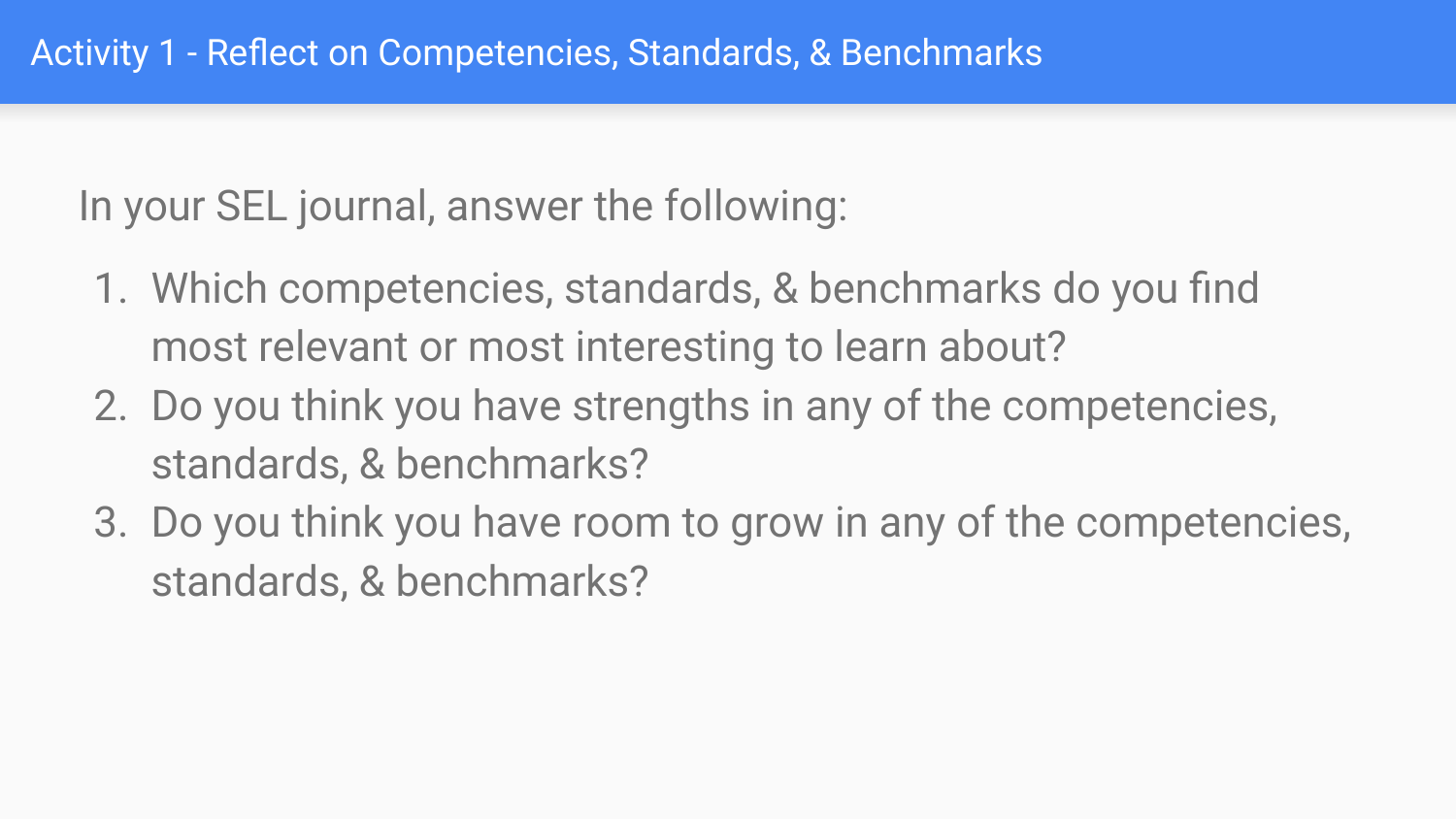

# Activity 1 - Reflect on Competencies, Standards, & Benchmarks
In your SEL journal, answer the following:
Which competencies, standards, & benchmarks do you find most relevant or most interesting to learn about?
Do you think you have strengths in any of the competencies, standards, & benchmarks?
Do you think you have room to grow in any of the competencies, standards, & benchmarks?